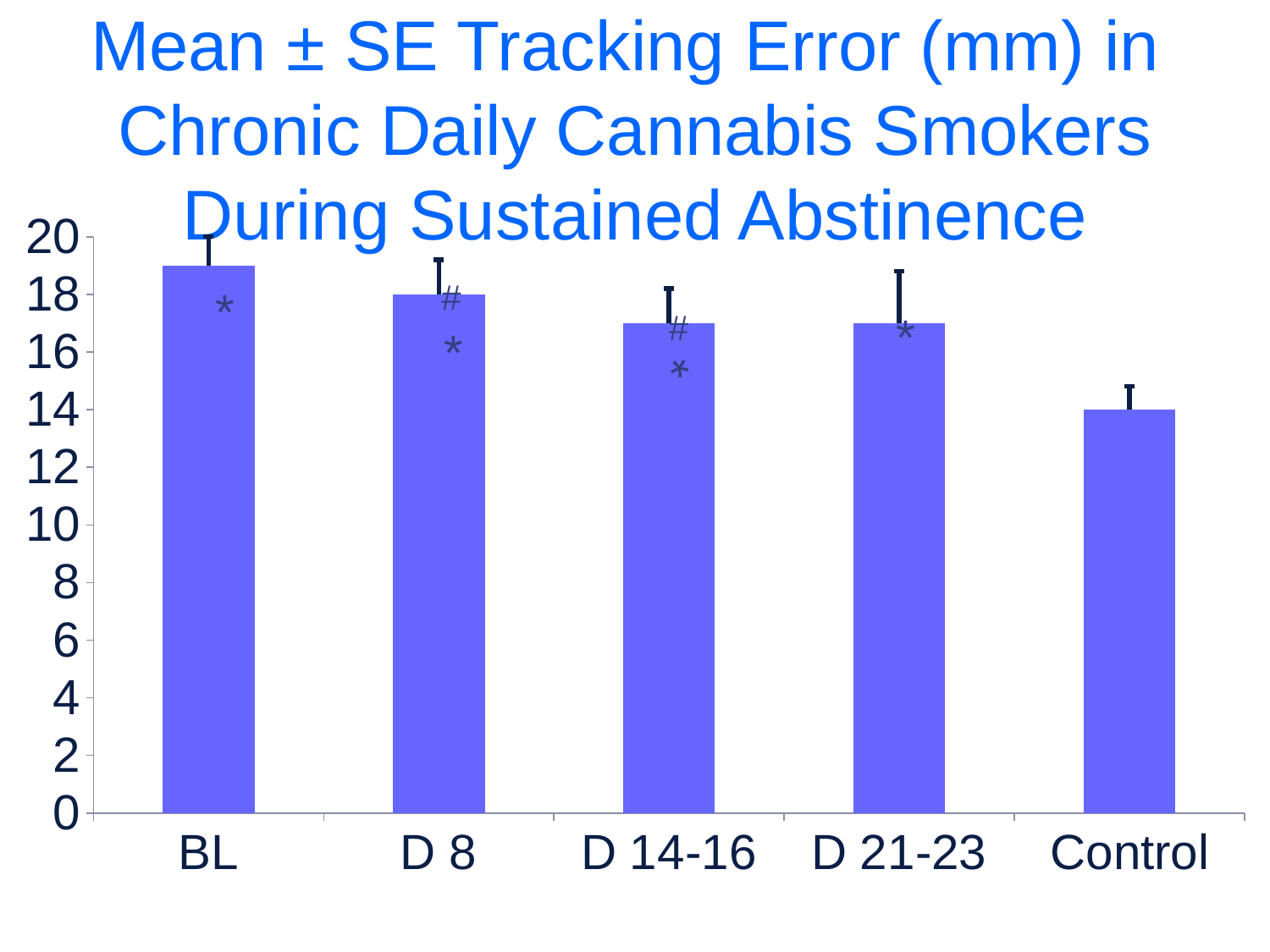

# Mean ± SE Tracking Error (mm) in Chronic Daily Cannabis Smokers During Sustained Abstinence

### Chart

| Category |  |
|---|---|
| BL | 19.0 |
| D 8 | 18.0 |
| D 14-16 | 17.0 |
| D 21-23 | 17.0 |
| Control | 14.0 |
#
*
#
*
*
*